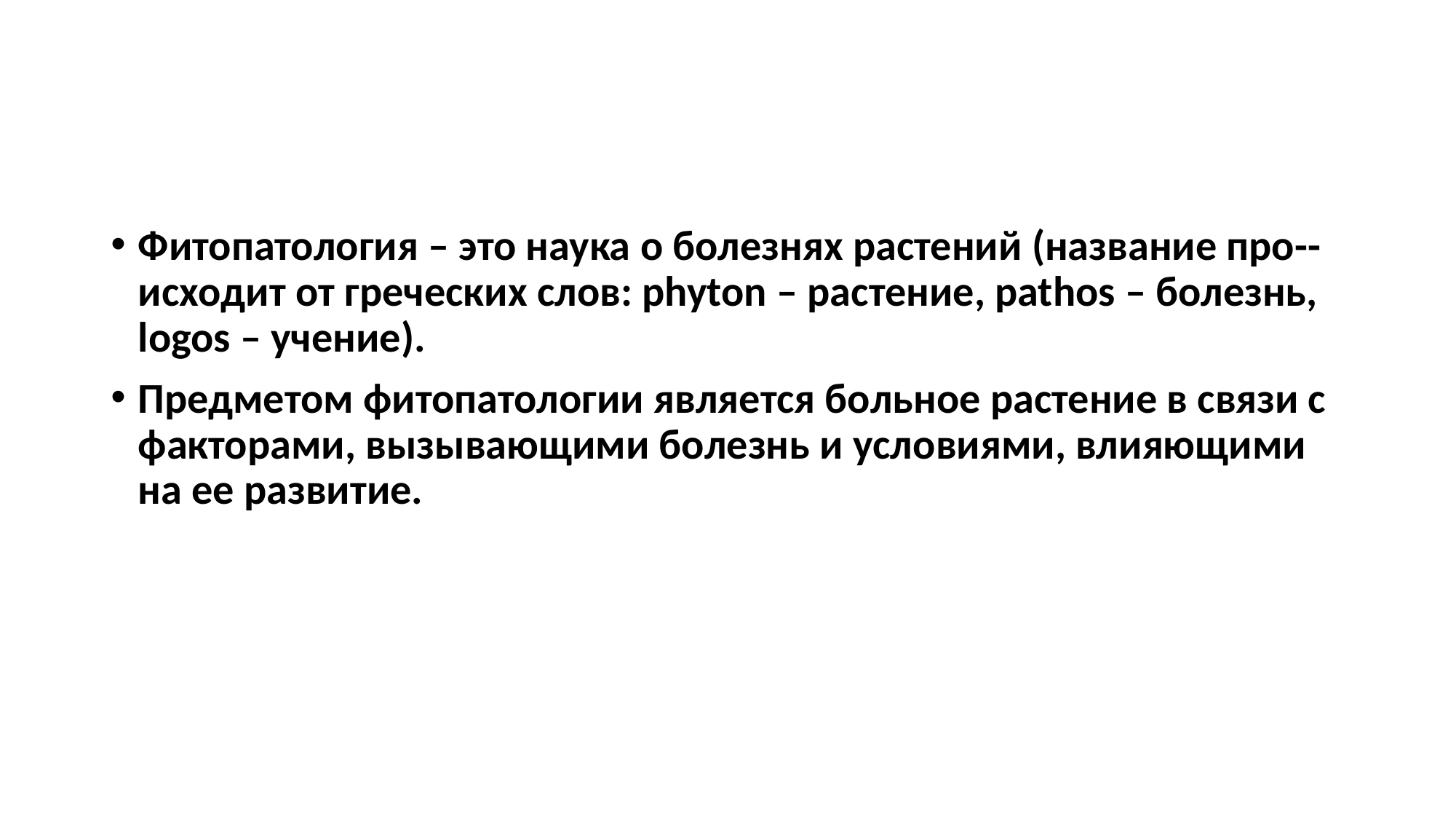

#
Фитопатология – это наука о болезнях растений (название про--исходит от греческих слов: phyton – растение, pathos – болезнь, logos – учение).
Предметом фитопатологии является больное растение в связи с факторами, вызывающими болезнь и условиями, влияющими на ее развитие.